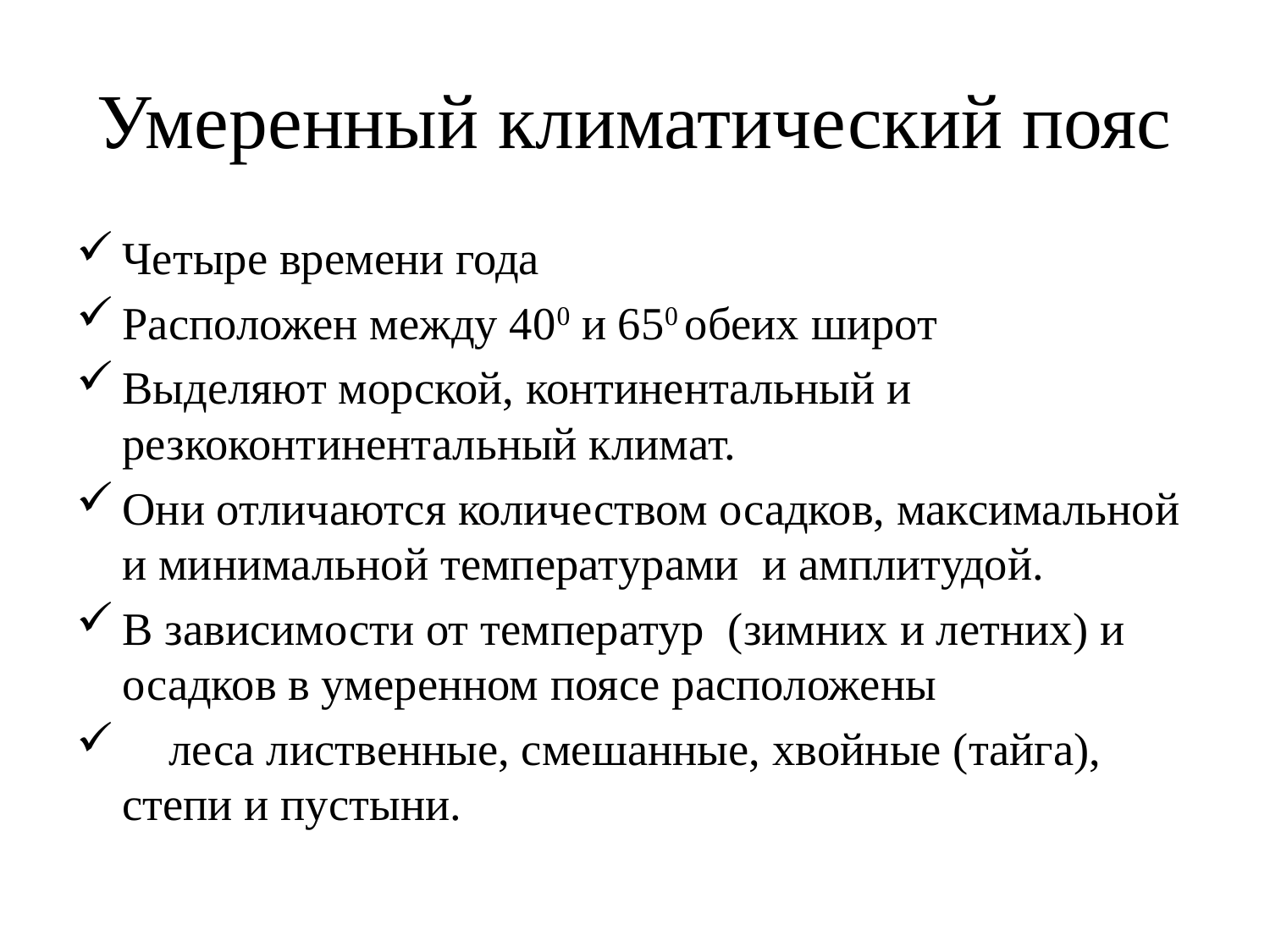

# Умеренный климатический пояс
Четыре времени года
Расположен между 400 и 650 обеих широт
Выделяют морской, континентальный и резкоконтинентальный климат.
Они отличаются количеством осадков, максимальной и минимальной температурами  и амплитудой.
В зависимости от температур  (зимних и летних) и осадков в умеренном поясе расположены
    леса лиственные, смешанные, хвойные (тайга),  степи и пустыни.